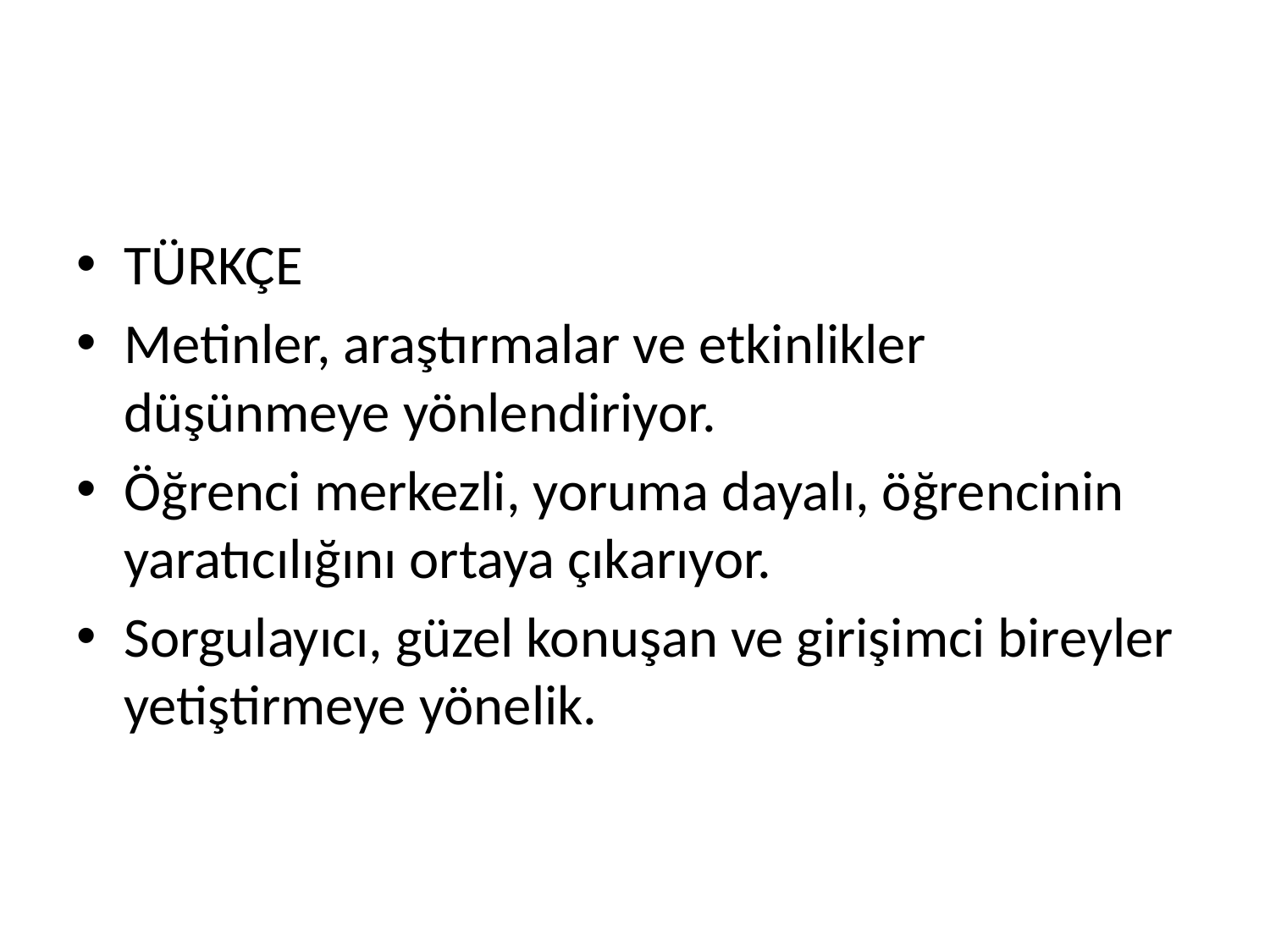

#
TÜRKÇE
Metinler, araştırmalar ve etkinlikler düşünmeye yönlendiriyor.
Öğrenci merkezli, yoruma dayalı, öğrencinin yaratıcılığını ortaya çıkarıyor.
Sorgulayıcı, güzel konuşan ve girişimci bireyler yetiştirmeye yönelik.